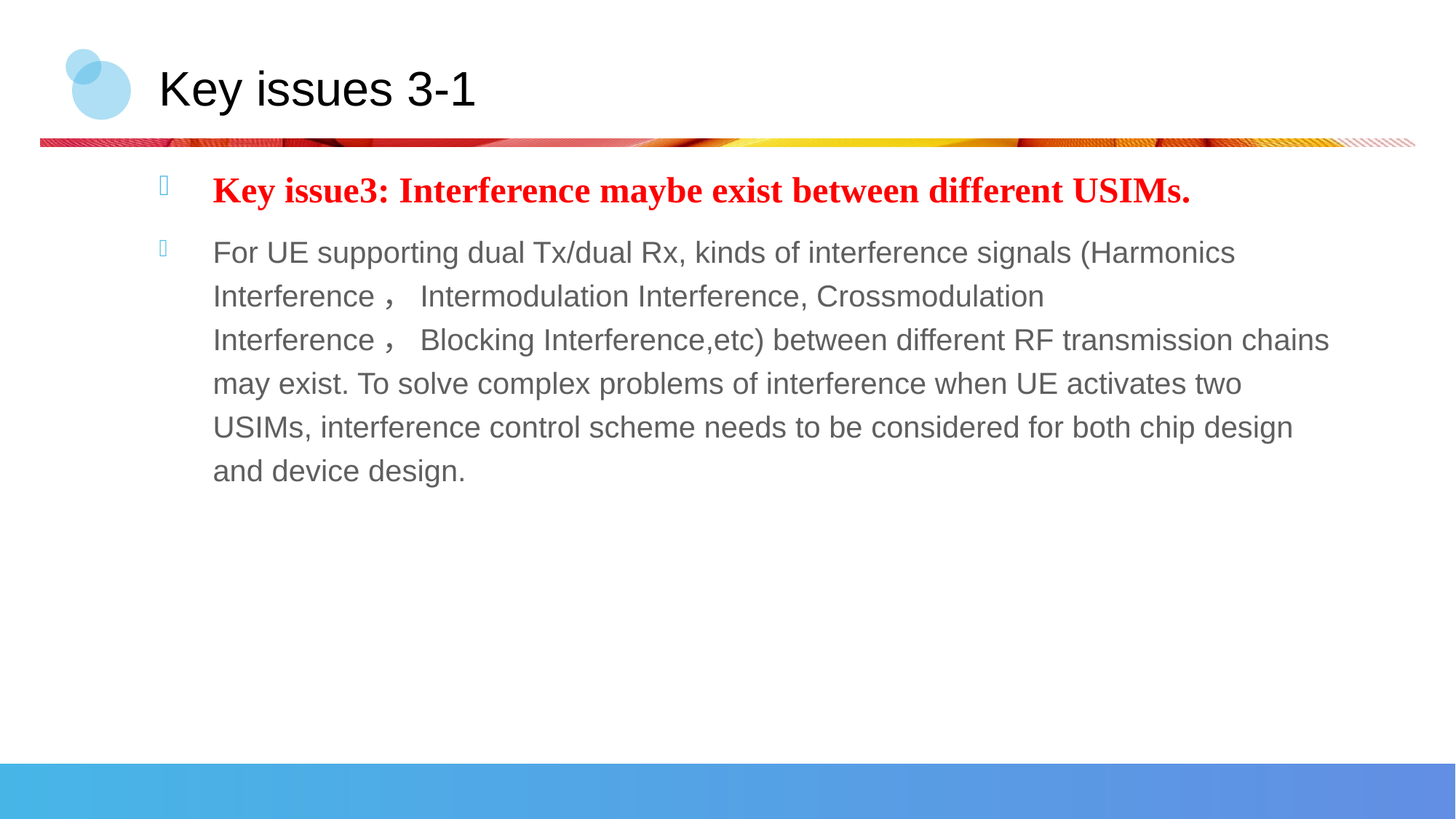

# Key issues 3-1
Key issue3: Interference maybe exist between different USIMs.
For UE supporting dual Tx/dual Rx, kinds of interference signals (Harmonics Interference，Intermodulation Interference, Crossmodulation Interference，Blocking Interference,etc) between different RF transmission chains may exist. To solve complex problems of interference when UE activates two USIMs, interference control scheme needs to be considered for both chip design and device design.